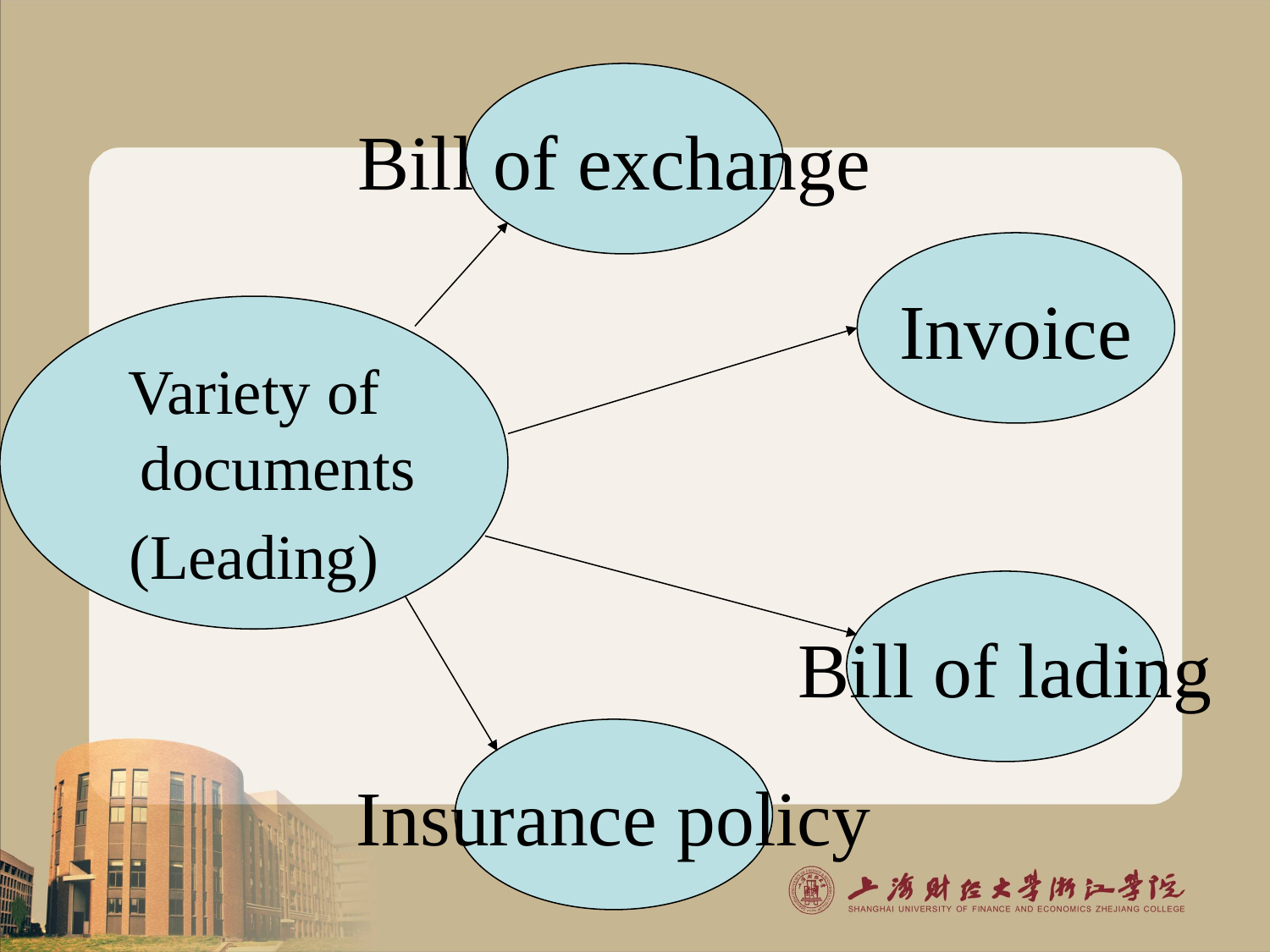

Bill of exchange

Invoice
Variety of documents
(Leading)

Bill of lading

Insurance policy